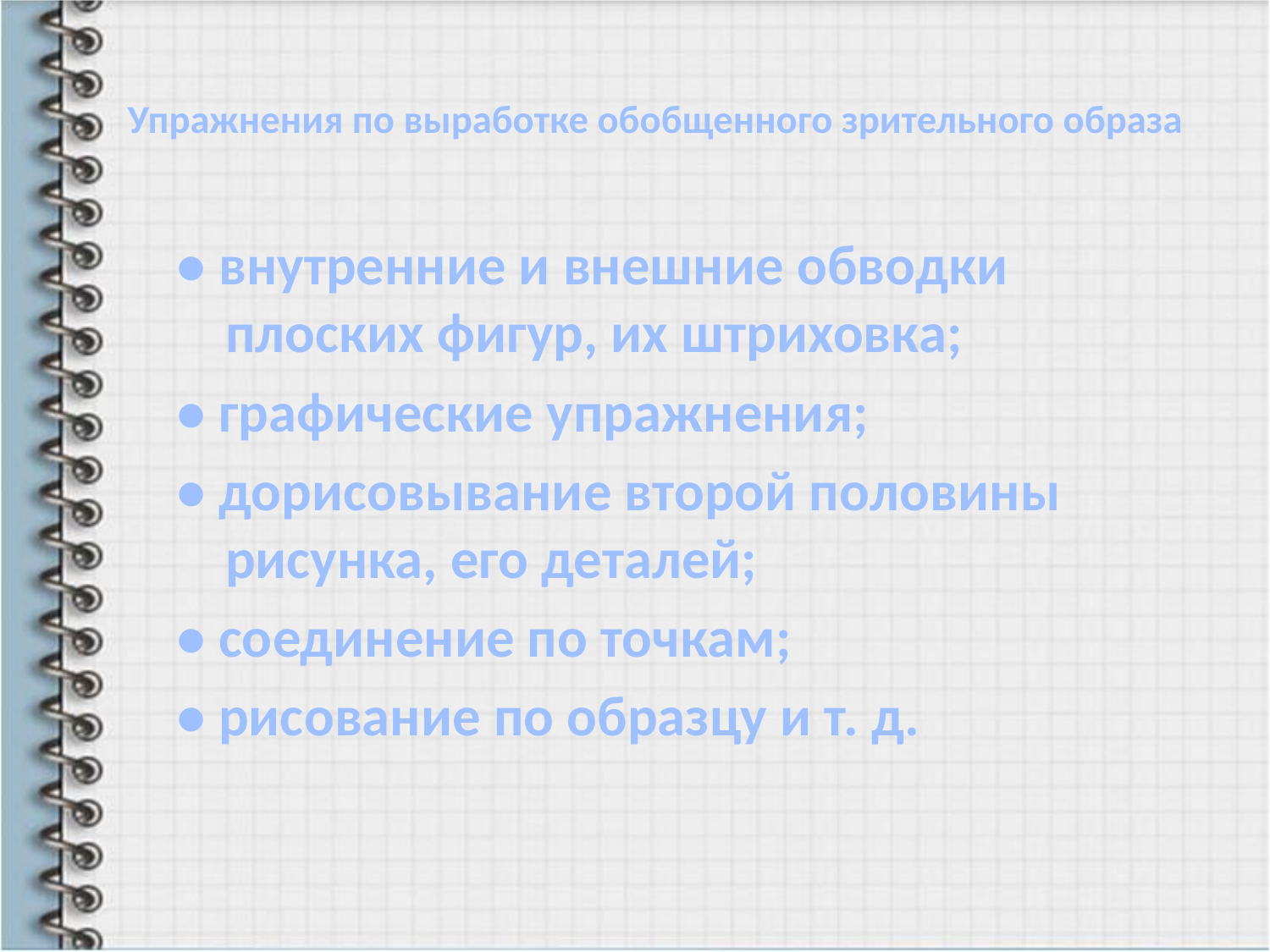

# Упражнения по выработке обобщенного зрительного образа
• внутренние и внешние обводки плоских фигур, их штриховка;
• графические упражнения;
• дорисовывание второй половины рисунка, его деталей;
• соединение по точкам;
• рисование по образцу и т. д.